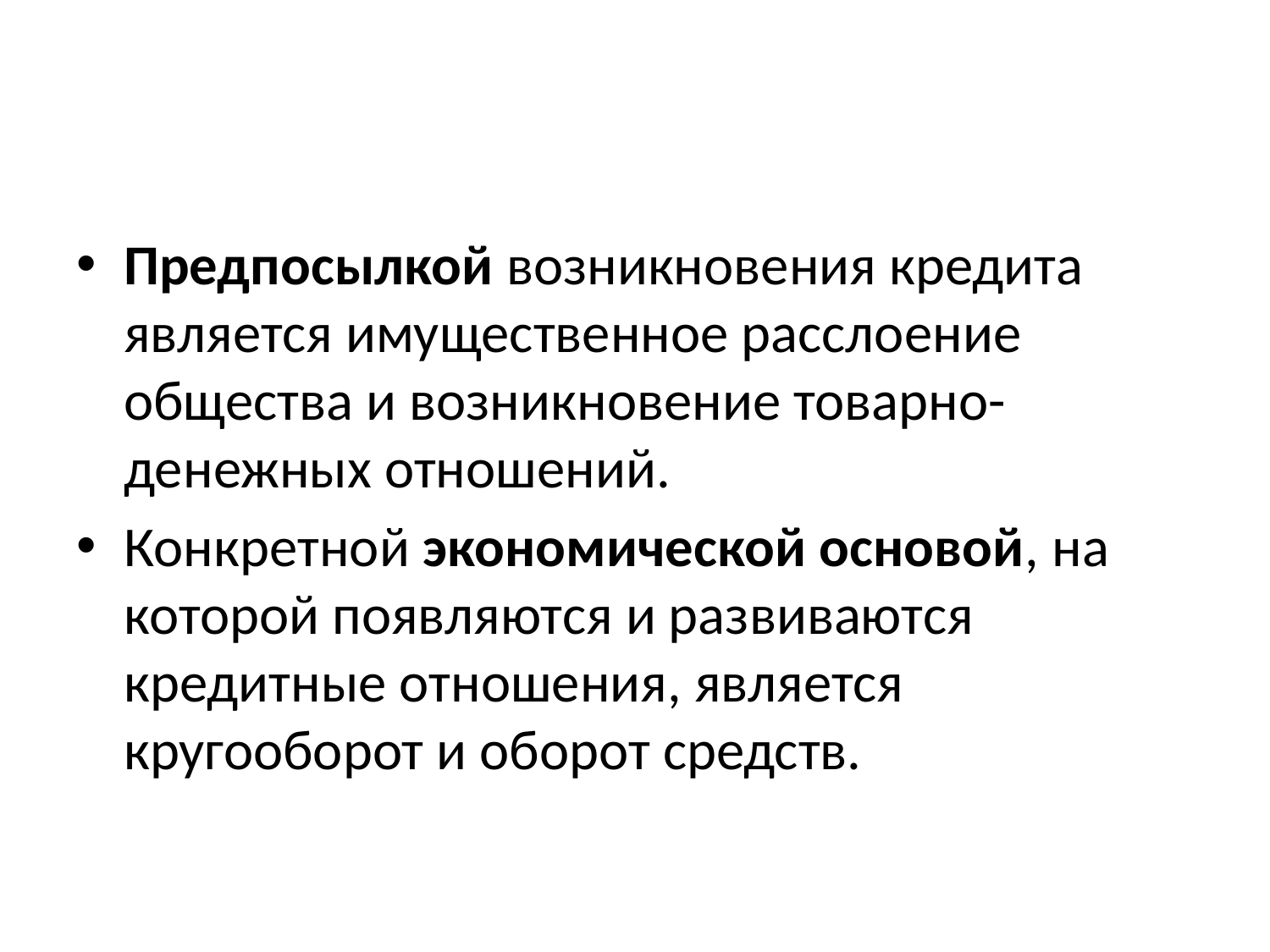

#
Предпосылкой возникновения кредита является имущественное расслоение общества и возникновение товарно-денежных отношений.
Конкретной экономической основой, на которой появляются и развиваются кредитные отношения, является кругооборот и оборот средств.